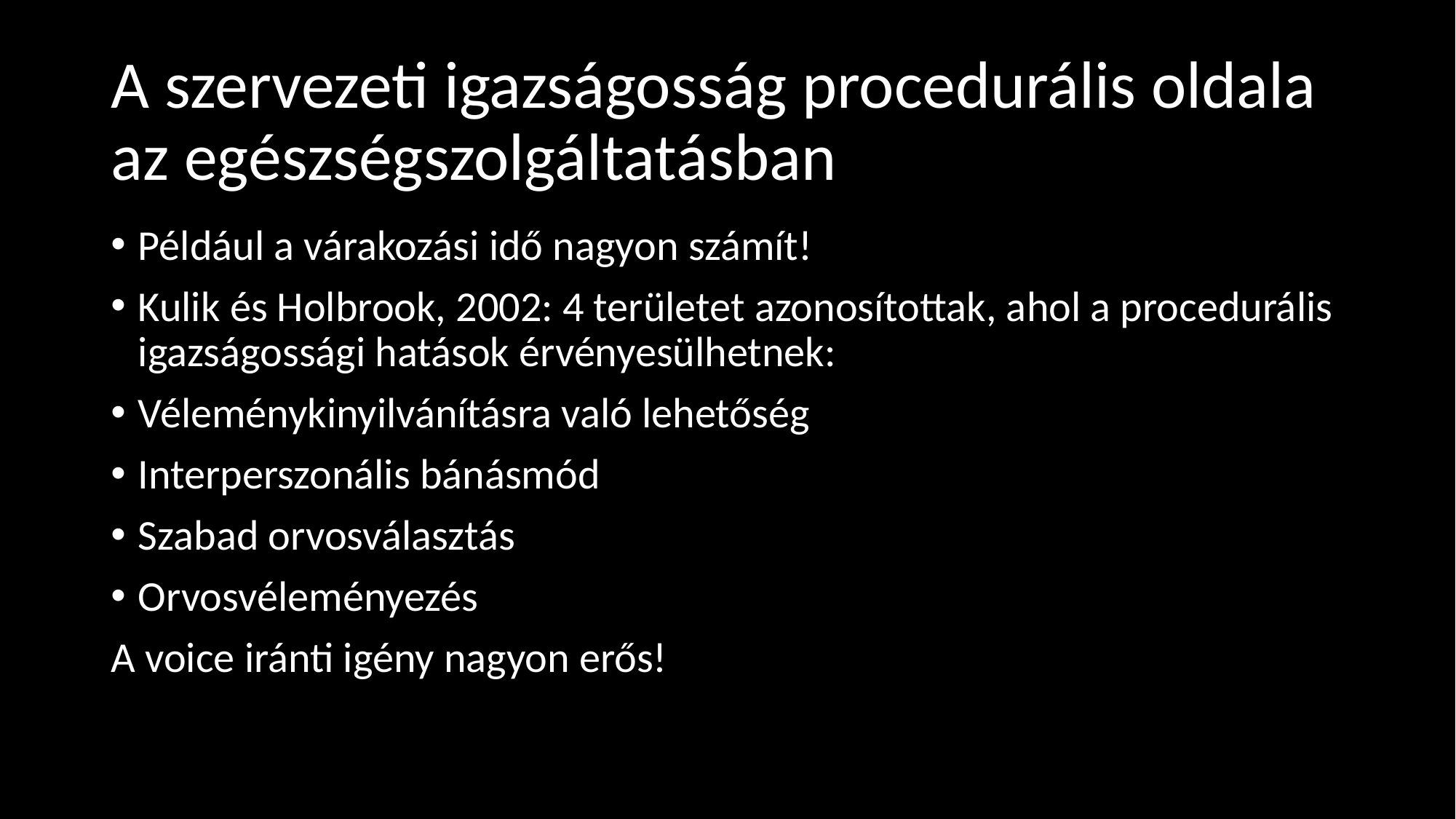

# A szervezeti igazságosság procedurális oldala az egészségszolgáltatásban
Például a várakozási idő nagyon számít!
Kulik és Holbrook, 2002: 4 területet azonosítottak, ahol a procedurális igazságossági hatások érvényesülhetnek:
Véleménykinyilvánításra való lehetőség
Interperszonális bánásmód
Szabad orvosválasztás
Orvosvéleményezés
A voice iránti igény nagyon erős!